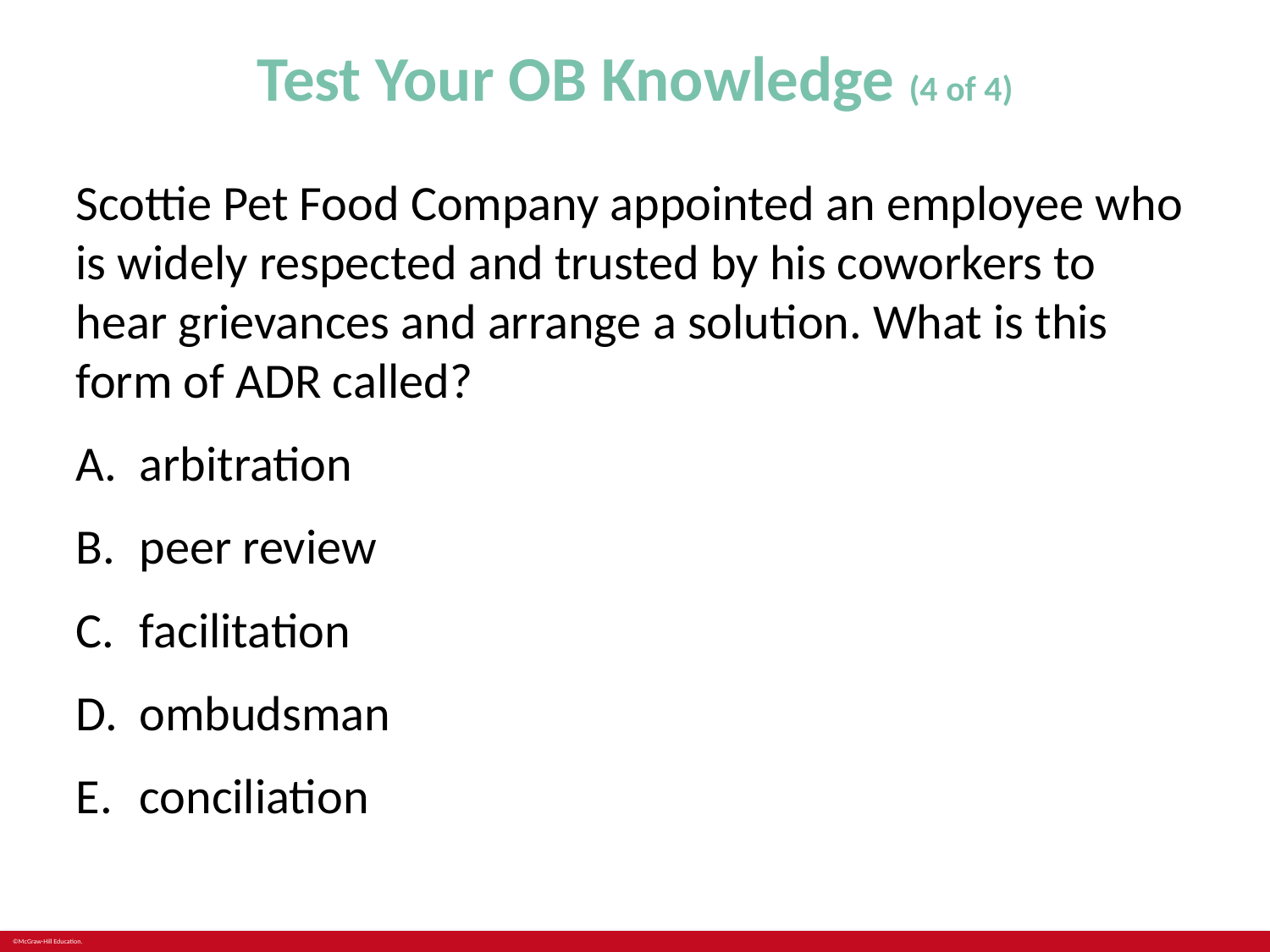

# Test Your OB Knowledge (4 of 4)
Scottie Pet Food Company appointed an employee who is widely respected and trusted by his coworkers to hear grievances and arrange a solution. What is this form of ADR called?
arbitration
peer review
facilitation
ombudsman
conciliation